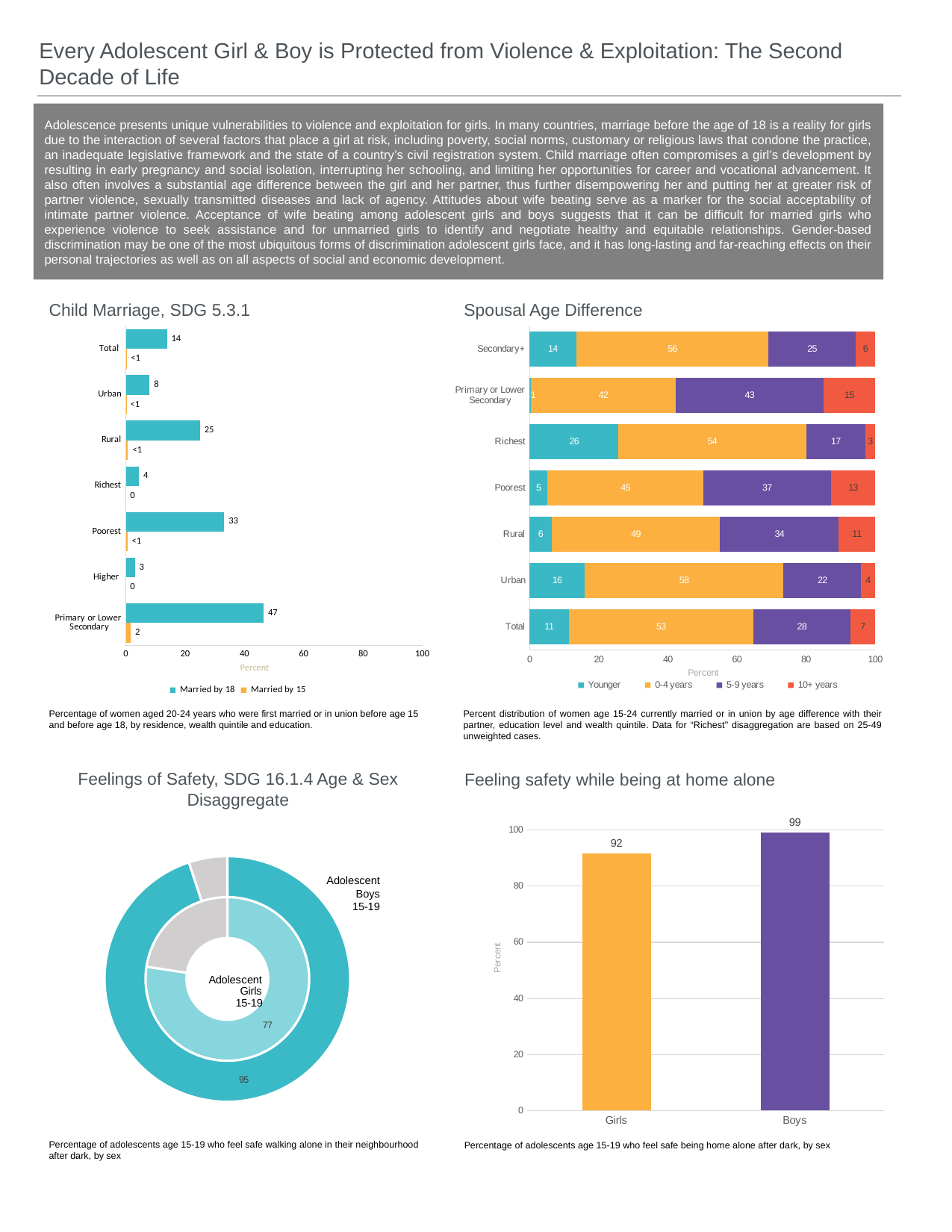

Every Adolescent Girl & Boy is Protected from Violence & Exploitation: The Second Decade of Life
Adolescence presents unique vulnerabilities to violence and exploitation for girls. In many countries, marriage before the age of 18 is a reality for girls due to the interaction of several factors that place a girl at risk, including poverty, social norms, customary or religious laws that condone the practice, an inadequate legislative framework and the state of a country’s civil registration system. Child marriage often compromises a girl’s development by resulting in early pregnancy and social isolation, interrupting her schooling, and limiting her opportunities for career and vocational advancement. It also often involves a substantial age difference between the girl and her partner, thus further disempowering her and putting her at greater risk of partner violence, sexually transmitted diseases and lack of agency. Attitudes about wife beating serve as a marker for the social acceptability of intimate partner violence. Acceptance of wife beating among adolescent girls and boys suggests that it can be difficult for married girls who experience violence to seek assistance and for unmarried girls to identify and negotiate healthy and equitable relationships. Gender-based discrimination may be one of the most ubiquitous forms of discrimination adolescent girls face, and it has long-lasting and far-reaching effects on their personal trajectories as well as on all aspects of social and economic development.
Child Marriage, SDG 5.3.1
Spousal Age Difference

### Chart

| Category | Younger | 0-4 years | 5-9 years | 10+ years |
|---|---|---|---|---|
| Total | 11.361141858481954 | 53.42144360695564 | 28.064296594970305 | 7.153117939592069 |
| Urban | 15.923138502674604 | 57.60220772857481 | 22.36340541203645 | 4.11124835671406 |
| Rural | 6.340522334918935 | 48.820382359106404 | 34.338305062552415 | 10.500790243422205 |
| Poorest | 5.131818766319406 | 45.16889567486279 | 36.94411519391977 | 12.755170364898097 |
| Richest | 25.7 | 54.4 | 17.1 | 2.8 |
| Primary or Lower Secondary | 0.3785952259240542 | 41.915767979118506 | 42.73529829594703 | 14.970338499010373 |
| Secondary+ | 13.502210917001024 | 55.66449769161487 | 25.204155969086525 | 5.629135422297577 |

### Chart

| Category | Married by 15 | Married by 18 |
|---|---|---|
| Primary or Lower
 Secondary | 1.6975991569743893 | 46.54086251827005 |
| Higher  | 0.0 | 3.0854576144290156 |
| Poorest | 0.5611955600493213 | 33.222604950666884 |
| Richest | 0.0 | 4.419933397711892 |
| Rural | 0.7527342364721047 | 25.005506225124915 |
| Urban | 0.022011580974066948 | 8.036788321110018 |
| Total  | 0.2751356388689001 | 13.914792377532082 |
Percentage of women aged 20-24 years who were first married or in union before age 15 and before age 18, by residence, wealth quintile and education.
Percent distribution of women age 15-24 currently married or in union by age difference with their partner, education level and wealth quintile. Data for “Richest" disaggregation are based on 25-49 unweighted cases.
Feelings of Safety, SDG 16.1.4 Age & Sex Disaggregate
Feeling safety while being at home alone

### Chart

| Category |  |
|---|---|
| Girls | 91.66053108519175 |
| Boys | 99.1599803227196 |

### Chart

| Category | Girls 15-19 | Boys 15-19 |
|---|---|---|
| Yes | 77.39965823327739 | 94.9264197012453 |
| No | 22.600341766722607 | 5.073580298754706 |
Adolescent Boys
 15-19
Percentage of adolescents age 15-19 who feel safe walking alone in their neighbourhood after dark, by sex
Percentage of adolescents age 15-19 who feel safe being home alone after dark, by sex